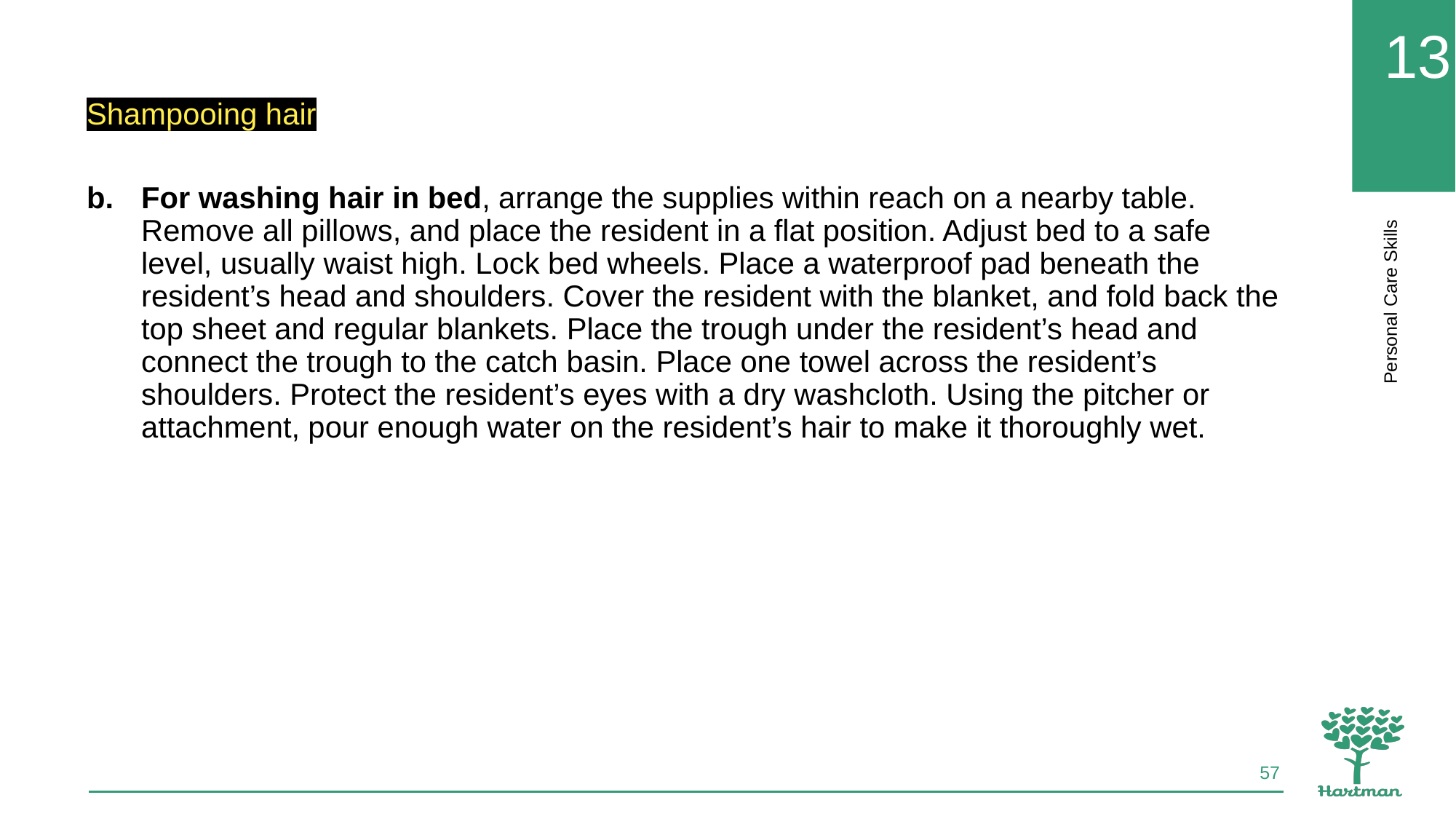

Shampooing hair

For washing hair in bed, arrange the supplies within reach on a nearby table. Remove all pillows, and place the resident in a flat position. Adjust bed to a safe level, usually waist high. Lock bed wheels. Place a waterproof pad beneath the resident’s head and shoulders. Cover the resident with the blanket, and fold back the top sheet and regular blankets. Place the trough under the resident’s head and connect the trough to the catch basin. Place one towel across the resident’s shoulders. Protect the resident’s eyes with a dry washcloth. Using the pitcher or attachment, pour enough water on the resident’s hair to make it thoroughly wet.
57